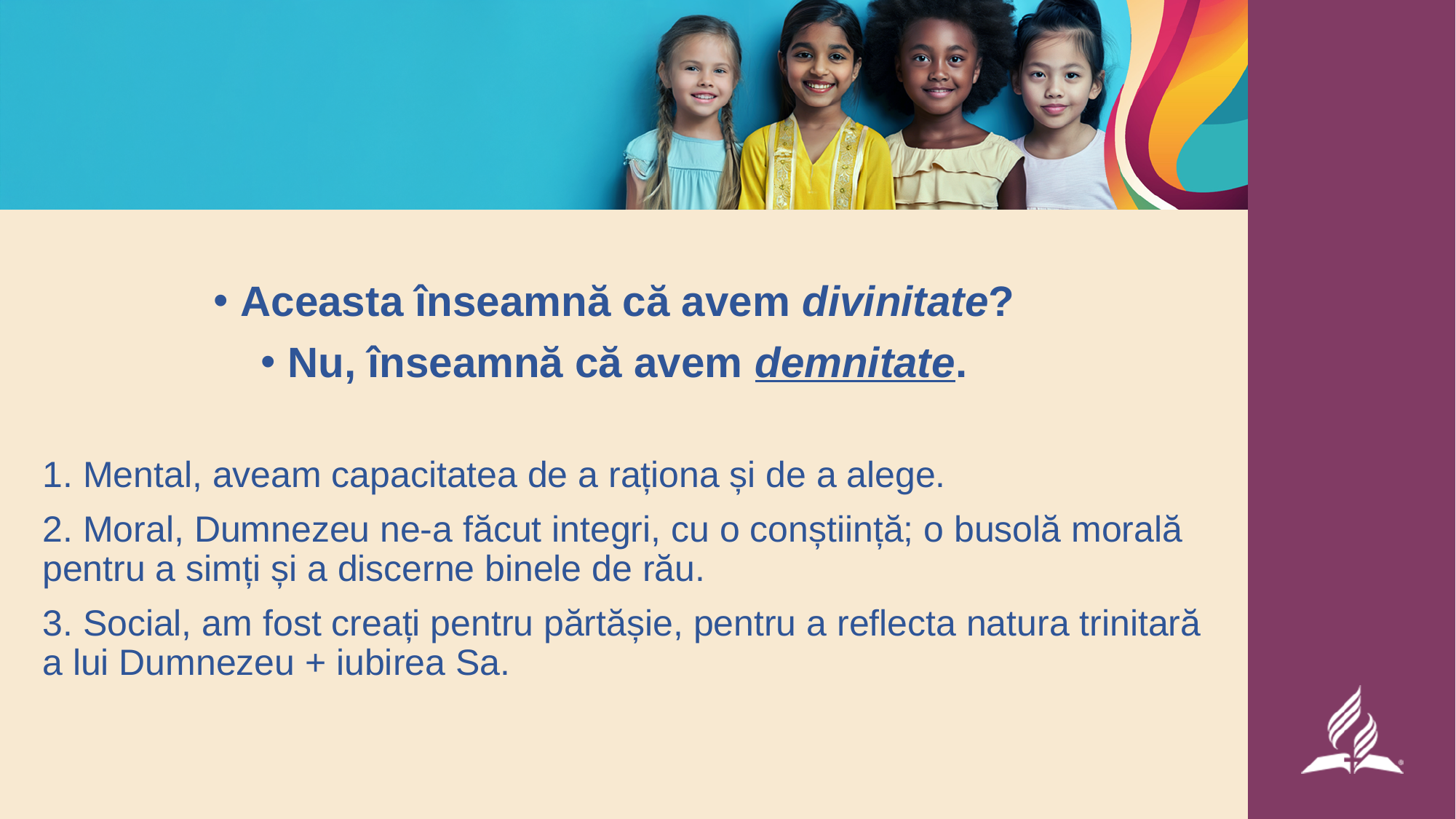

Aceasta înseamnă că avem divinitate?
Nu, înseamnă că avem demnitate.

1. Mental, aveam capacitatea de a raționa și de a alege.
2. Moral, Dumnezeu ne-a făcut integri, cu o conștiință; o busolă morală pentru a simți și a discerne binele de rău.
3. Social, am fost creați pentru părtășie, pentru a reflecta natura trinitară a lui Dumnezeu + iubirea Sa.